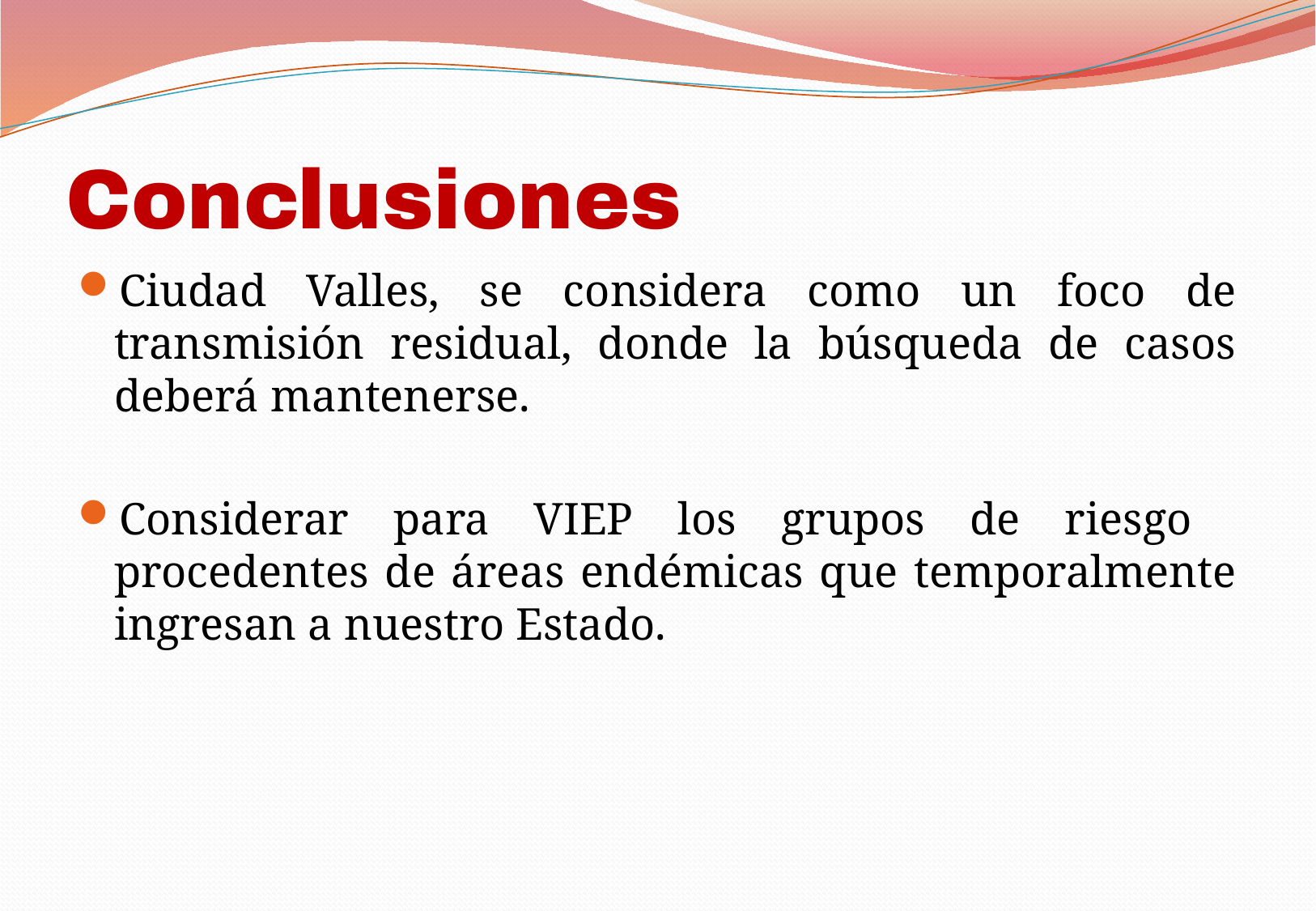

# Conclusiones
Ciudad Valles, se considera como un foco de transmisión residual, donde la búsqueda de casos deberá mantenerse.

Considerar para VIEP los grupos de riesgo  procedentes de áreas endémicas que temporalmente ingresan a nuestro Estado.